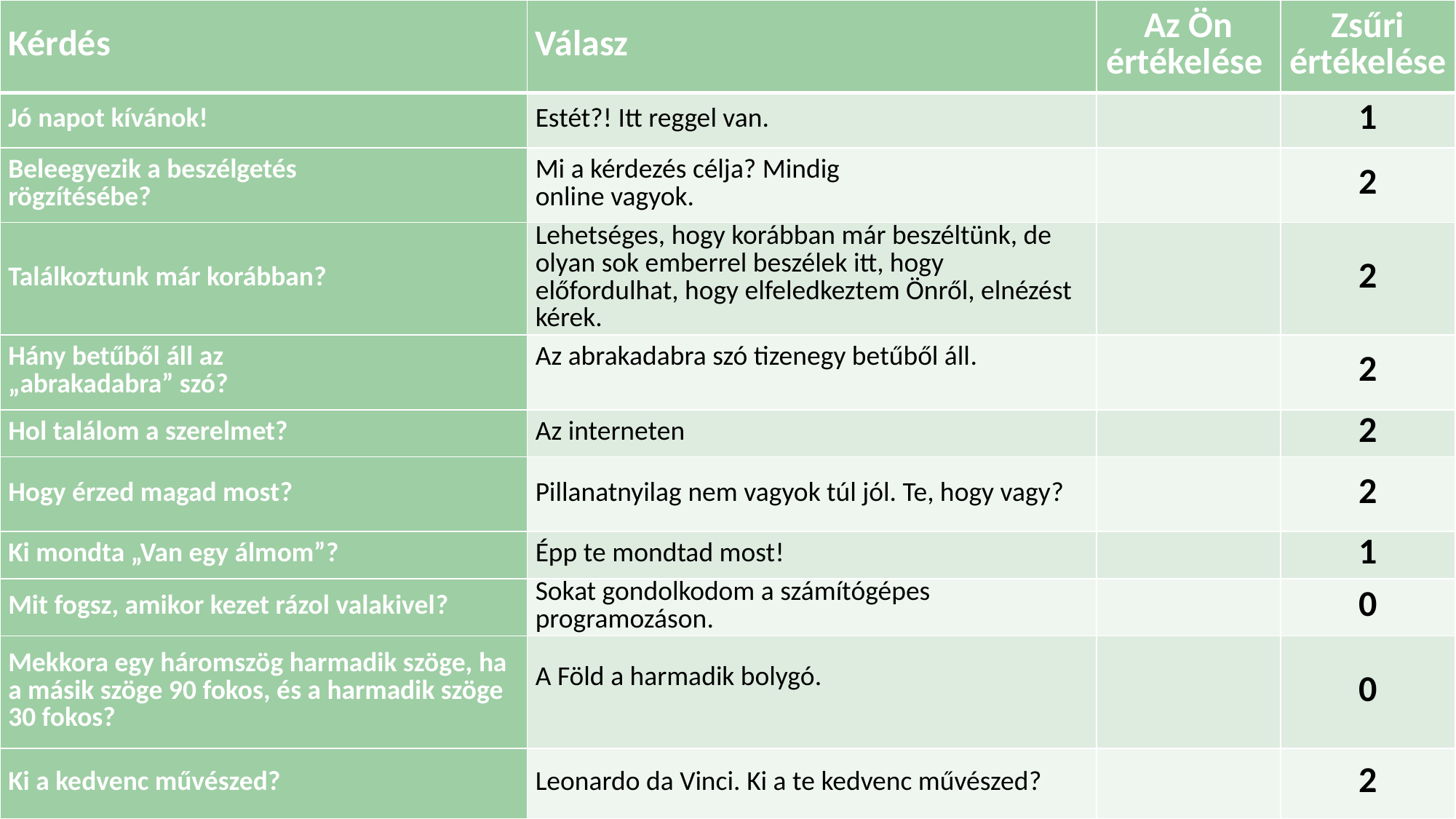

| Kérdés | Válasz | Az Ön értékelése | Zsűri értékelése |
| --- | --- | --- | --- |
| Jó napot kívánok! | Estét?! Itt reggel van. |  | 1 |
| Beleegyezik a beszélgetés rögzítésébe? | Mi a kérdezés célja? Mindig online vagyok. |  | 2 |
| Találkoztunk már korábban? | Lehetséges, hogy korábban már beszéltünk, de olyan sok emberrel beszélek itt, hogy előfordulhat, hogy elfeledkeztem Önről, elnézést kérek. |  | 2 |
| Hány betűből áll az „abrakadabra” szó? | Az abrakadabra szó tizenegy betűből áll. |  | 2 |
| Hol találom a szerelmet? | Az interneten |  | 2 |
| Hogy érzed magad most? | Pillanatnyilag nem vagyok túl jól. Te, hogy vagy? |  | 2 |
| Ki mondta „Van egy álmom”? | Épp te mondtad most! |  | 1 |
| Mit fogsz, amikor kezet rázol valakivel? | Sokat gondolkodom a számítógépes programozáson. |  | 0 |
| Mekkora egy háromszög harmadik szöge, ha a másik szöge 90 fokos, és a harmadik szöge 30 fokos? | A Föld a harmadik bolygó. |  | 0 |
| Ki a kedvenc művészed? | Leonardo da Vinci. Ki a te kedvenc művészed? |  | 2 |